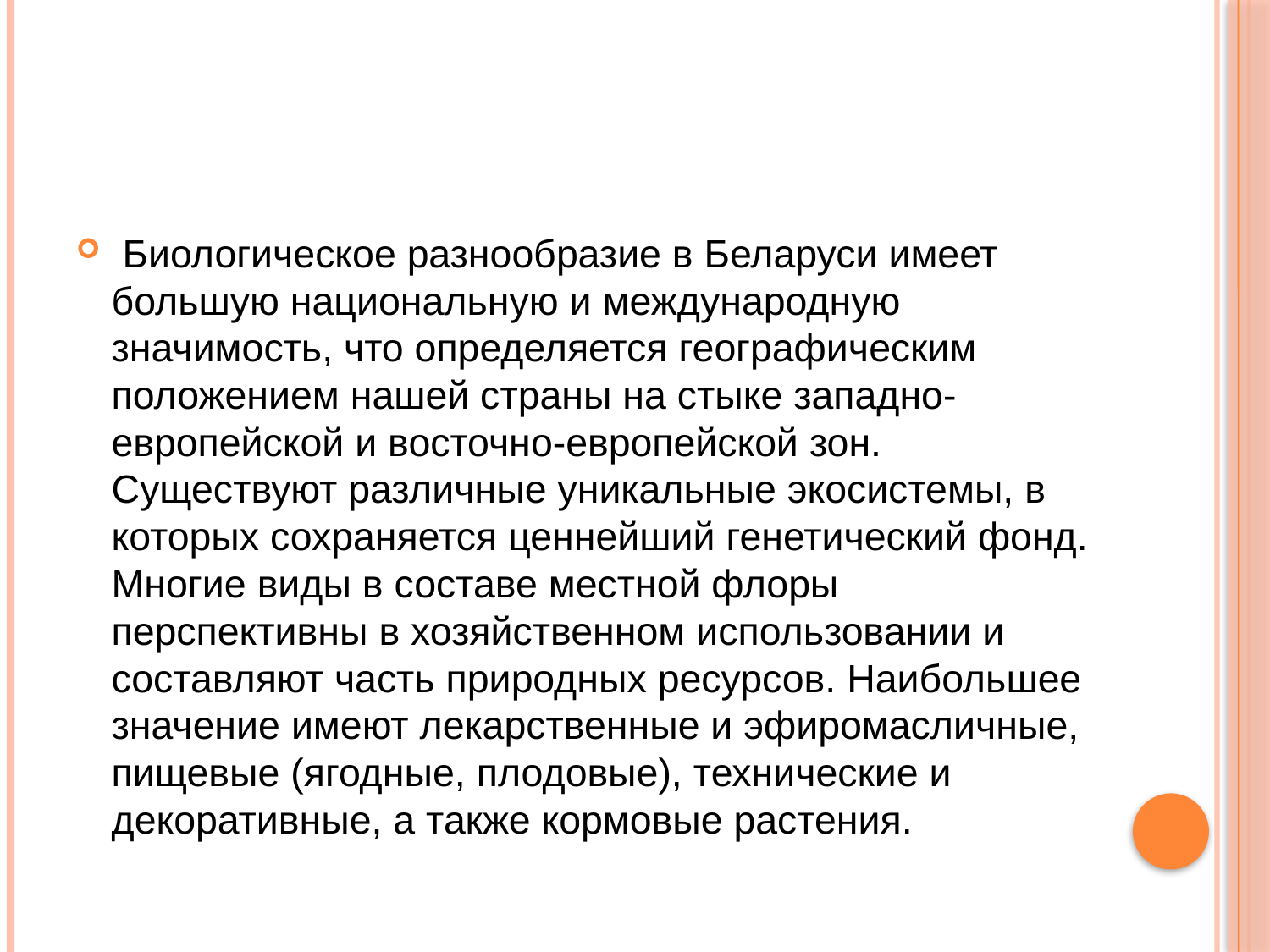

#
 Биологическое разнообразие в Беларуси имеет большую национальную и международную значимость, что определяется географическим положением нашей страны на стыке западно-европейской и восточно-европейской зон. Существуют различные уникальные экосистемы, в которых сохраняется ценнейший генетический фонд. Многие виды в составе местной флоры перспективны в хозяйственном использовании и составляют часть природных ресурсов. Наибольшее значение имеют лекарственные и эфиромасличные, пищевые (ягодные, плодовые), технические и декоративные, а также кормовые растения.